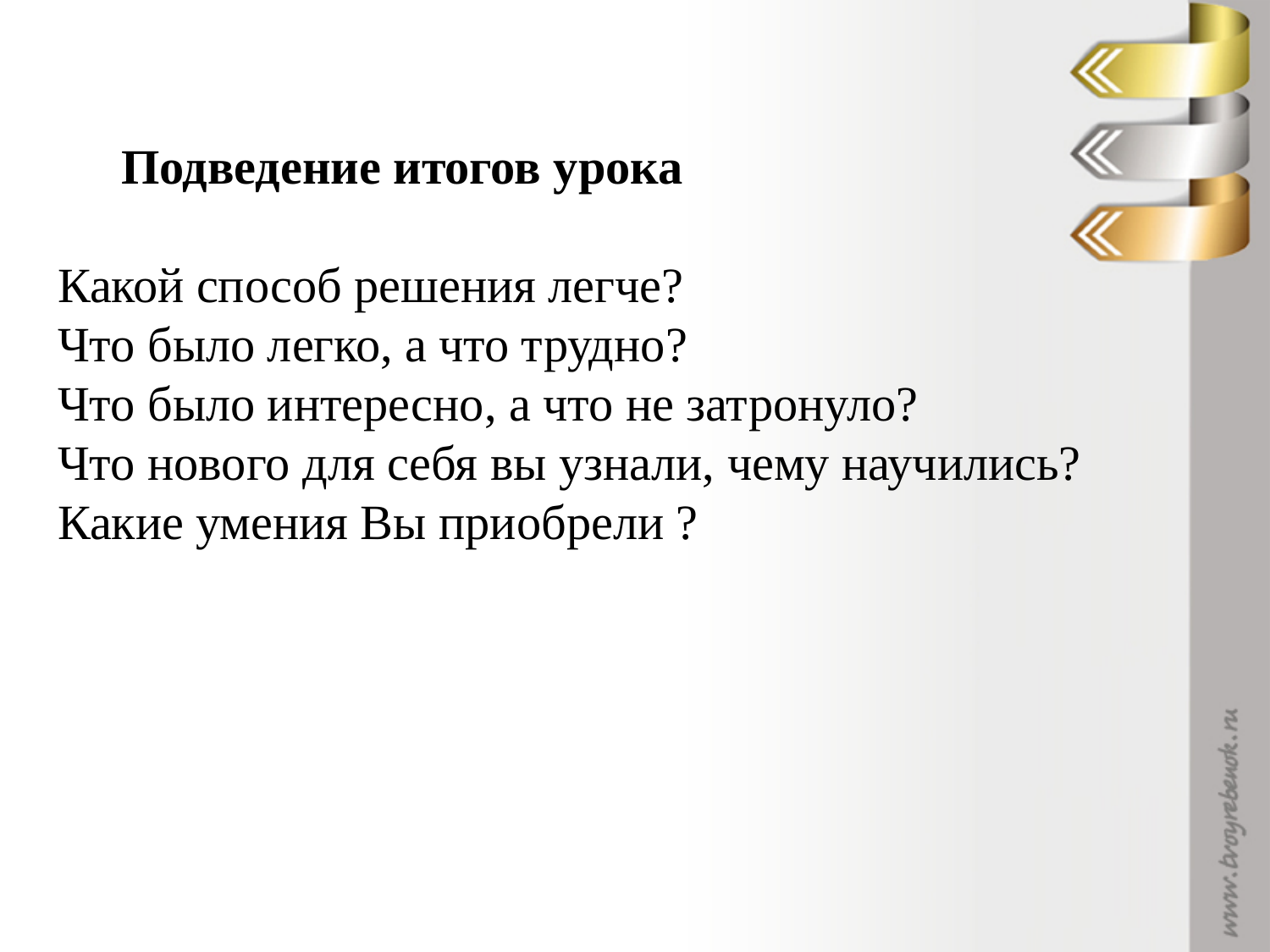

Подведение итогов урока

Какой способ решения легче?
Что было легко, а что трудно?
Что было интересно, а что не затронуло?
Что нового для себя вы узнали, чему научились?
Какие умения Вы приобрели ?